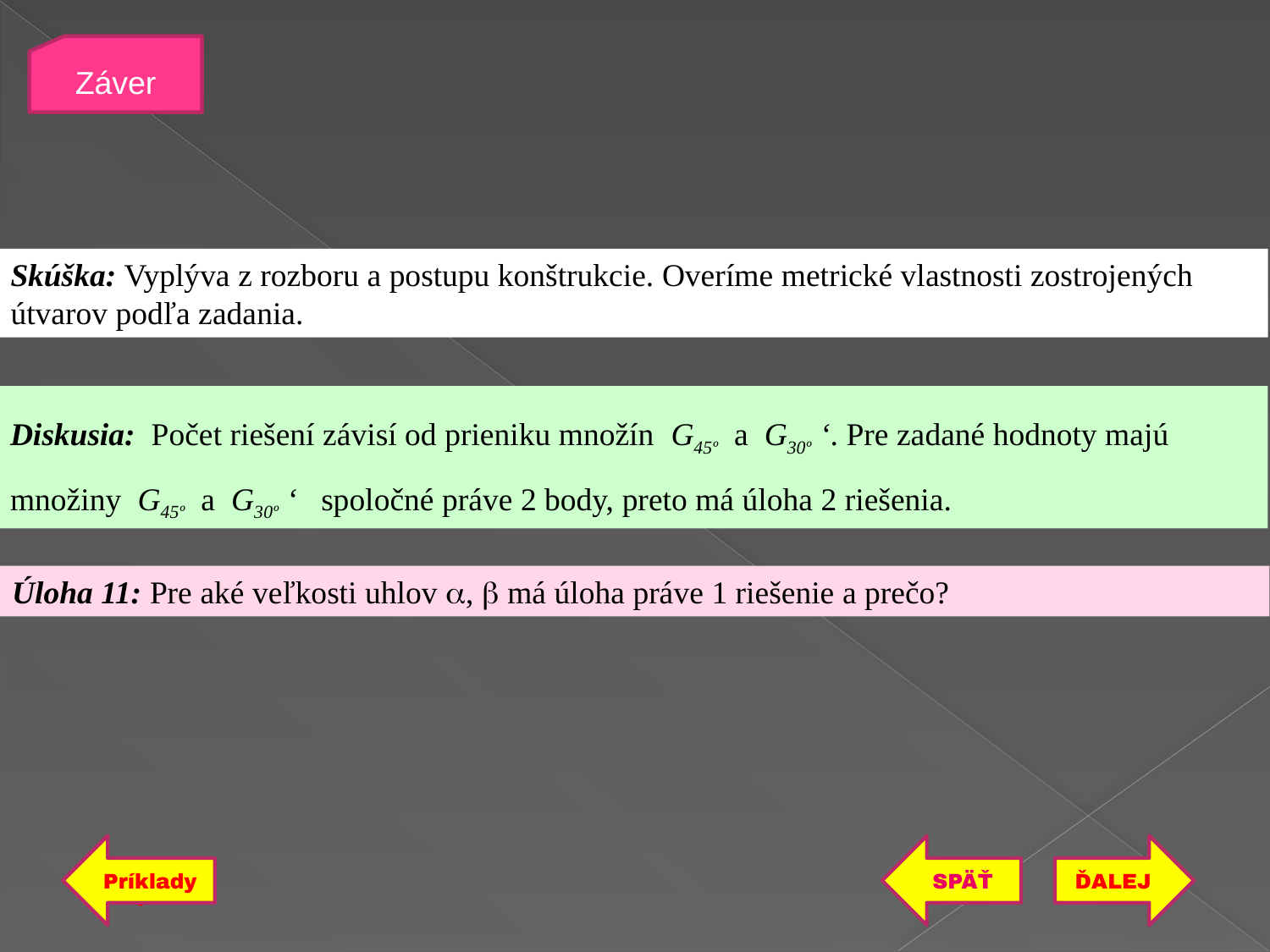

Záver
Záver
Skúška: Vyplýva z rozboru a postupu konštrukcie. Overíme metrické vlastnosti zostrojených útvarov podľa zadania.
Diskusia:  Počet riešení závisí od prieniku množín  G45º  a  G30º ‘. Pre zadané hodnoty majú  množiny  G45º  a  G30º ‘   spoločné práve 2 body, preto má úloha 2 riešenia.
Úloha 11: Pre aké veľkosti uhlov α, β má úloha práve 1 riešenie a prečo?
Príklady
Príklady
späť
ĎALEJ
ĎALEJ